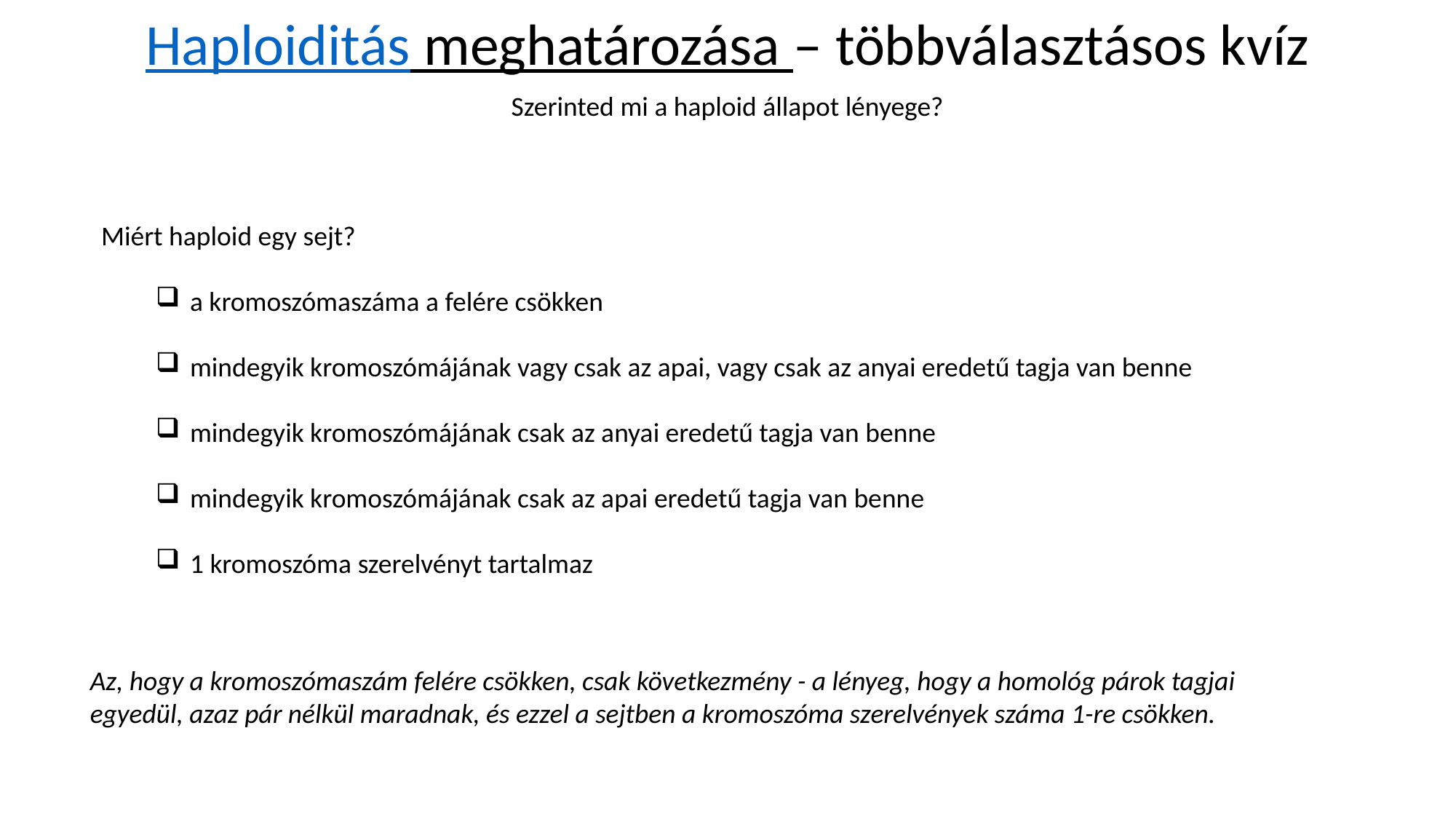

# Haploiditás meghatározása – többválasztásos kvíz
Szerinted mi a haploid állapot lényege?
Miért haploid egy sejt?
a kromoszómaszáma a felére csökken
mindegyik kromoszómájának vagy csak az apai, vagy csak az anyai eredetű tagja van benne
mindegyik kromoszómájának csak az anyai eredetű tagja van benne
mindegyik kromoszómájának csak az apai eredetű tagja van benne
1 kromoszóma szerelvényt tartalmaz
Az, hogy a kromoszómaszám felére csökken, csak következmény - a lényeg, hogy a homológ párok tagjai egyedül, azaz pár nélkül maradnak, és ezzel a sejtben a kromoszóma szerelvények száma 1-re csökken.